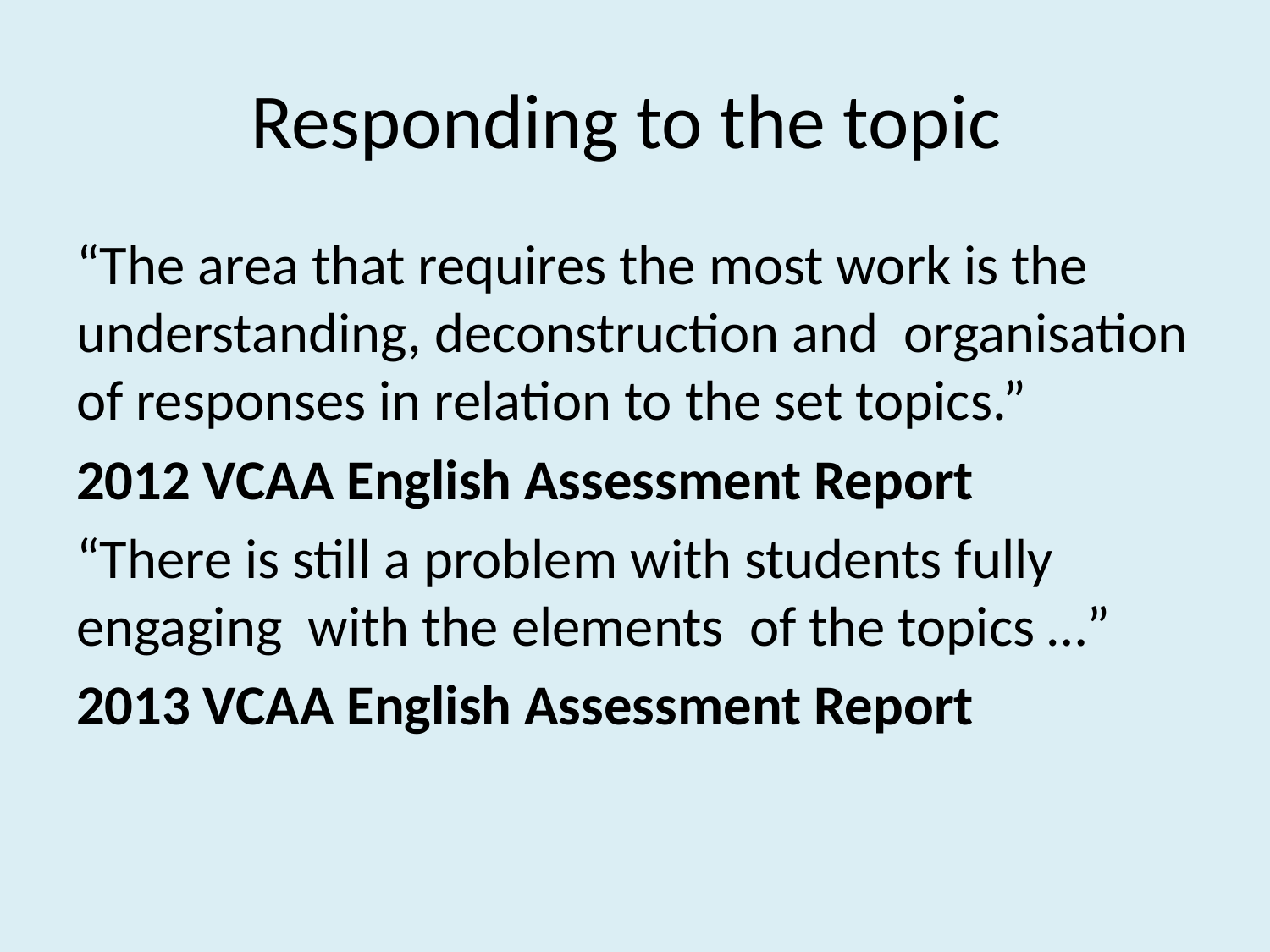

# Responding to the topic
“The area that requires the most work is the understanding, deconstruction and  organisation of responses in relation to the set topics.”
2012 VCAA English Assessment Report
“There is still a problem with students fully engaging  with the elements  of the topics …”
2013 VCAA English Assessment Report